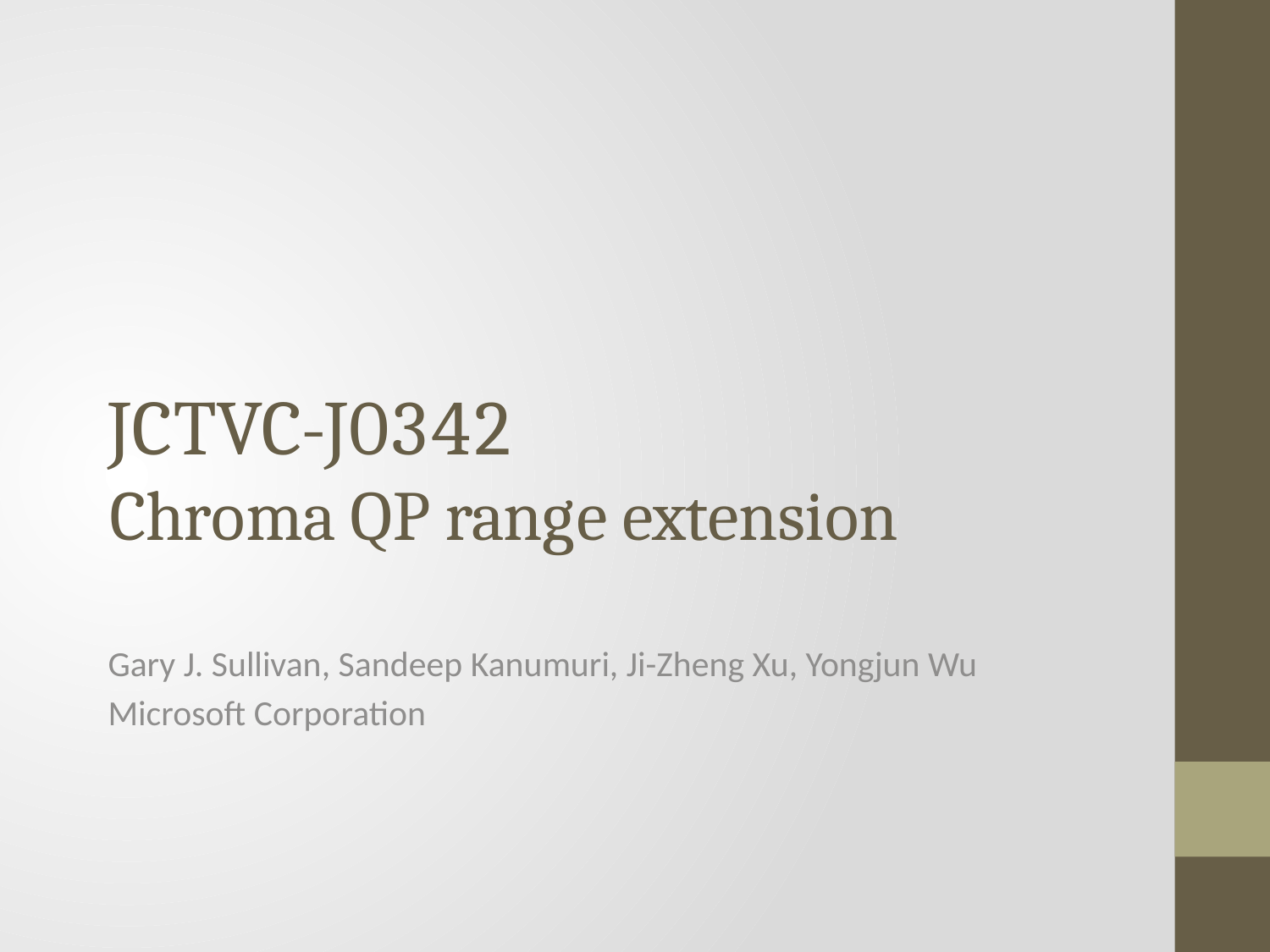

# JCTVC-J0342 Chroma QP range extension
Gary J. Sullivan, Sandeep Kanumuri, Ji-Zheng Xu, Yongjun Wu
Microsoft Corporation